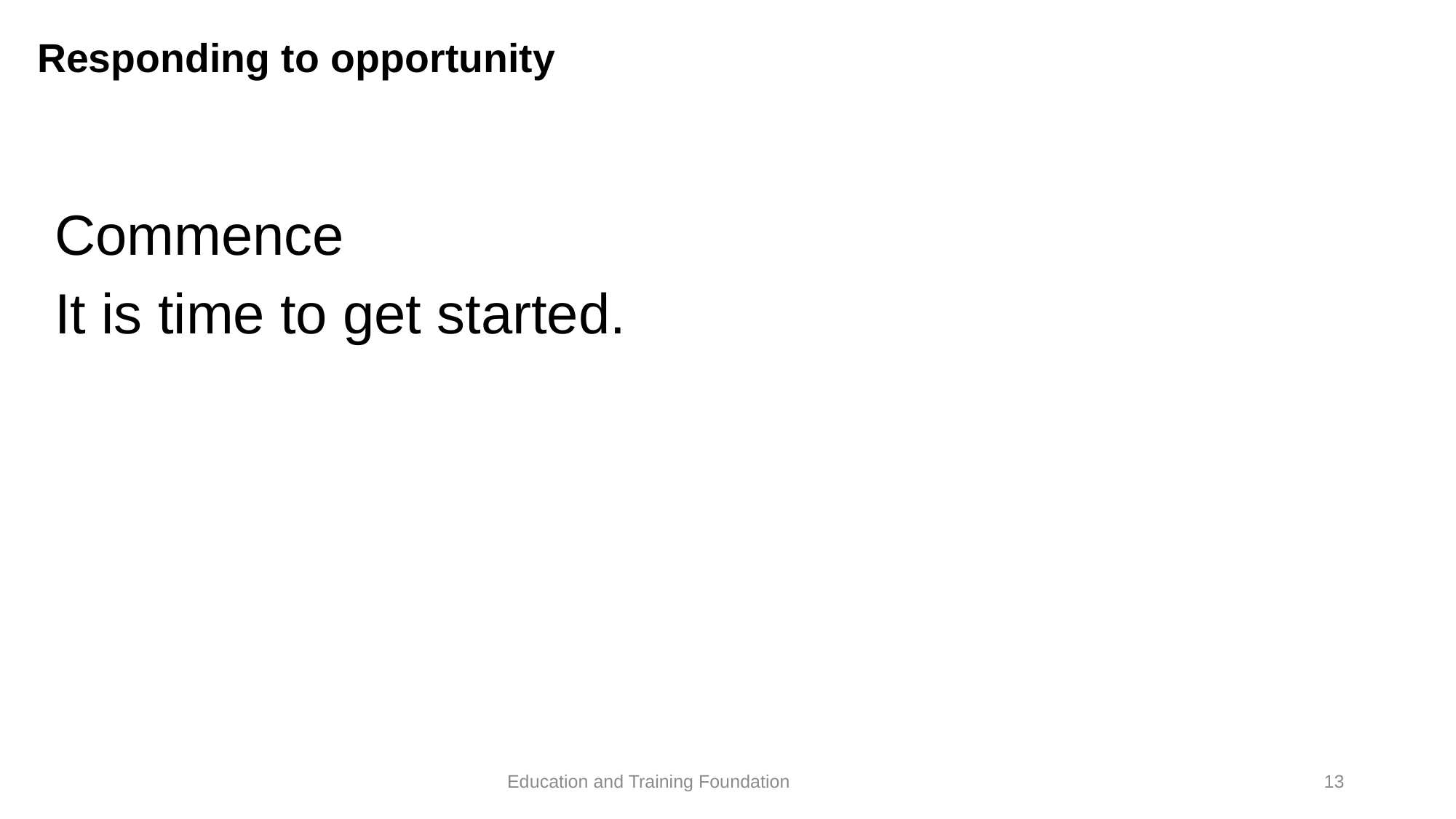

# Responding to opportunity
Commence
It is time to get started.

13
Education and Training Foundation